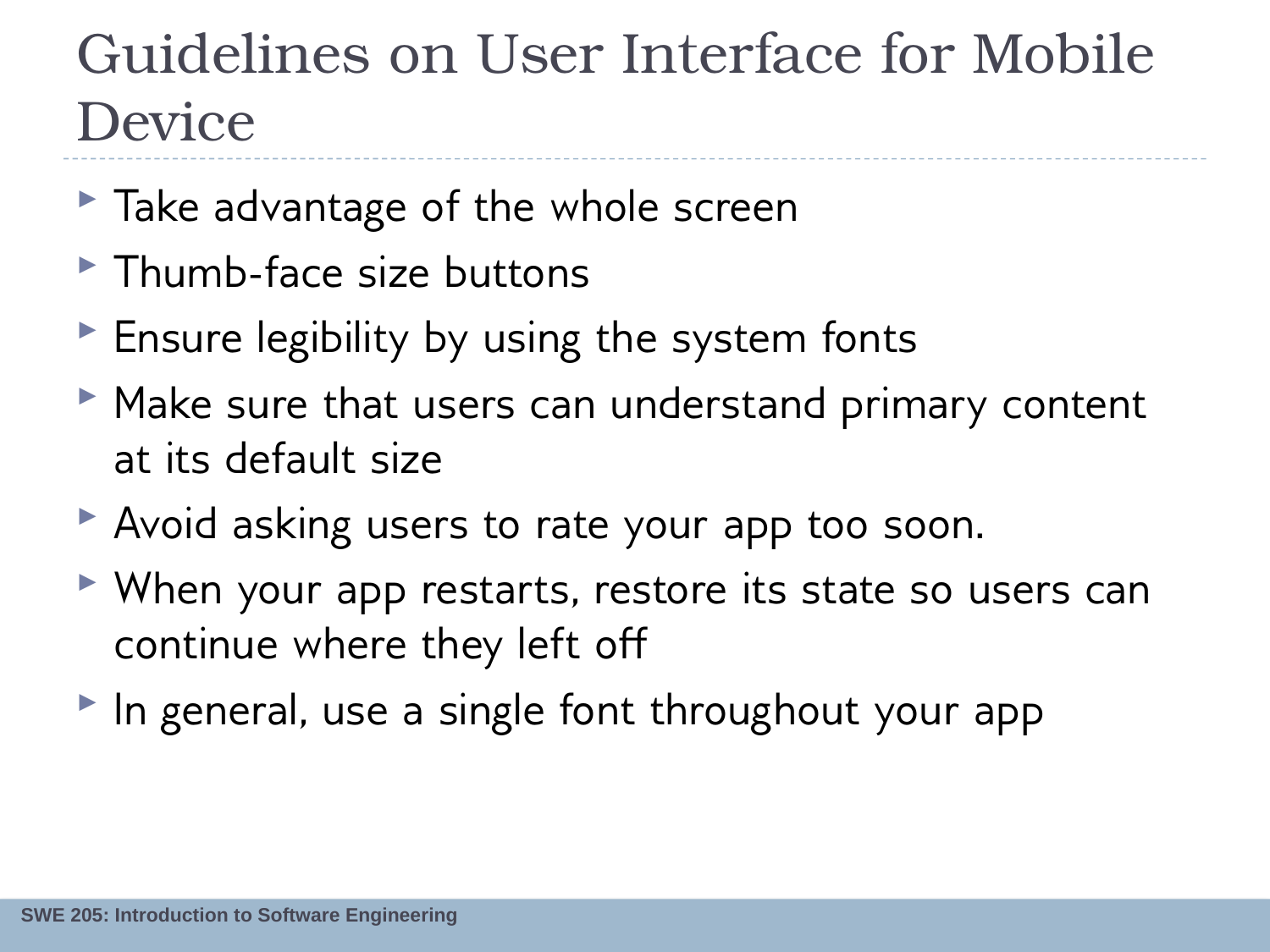

# Guidelines on User Interface for Mobile Device
Take advantage of the whole screen
Thumb-face size buttons
Ensure legibility by using the system fonts
Make sure that users can understand primary content at its default size
Avoid asking users to rate your app too soon.
When your app restarts, restore its state so users can continue where they left off
In general, use a single font throughout your app